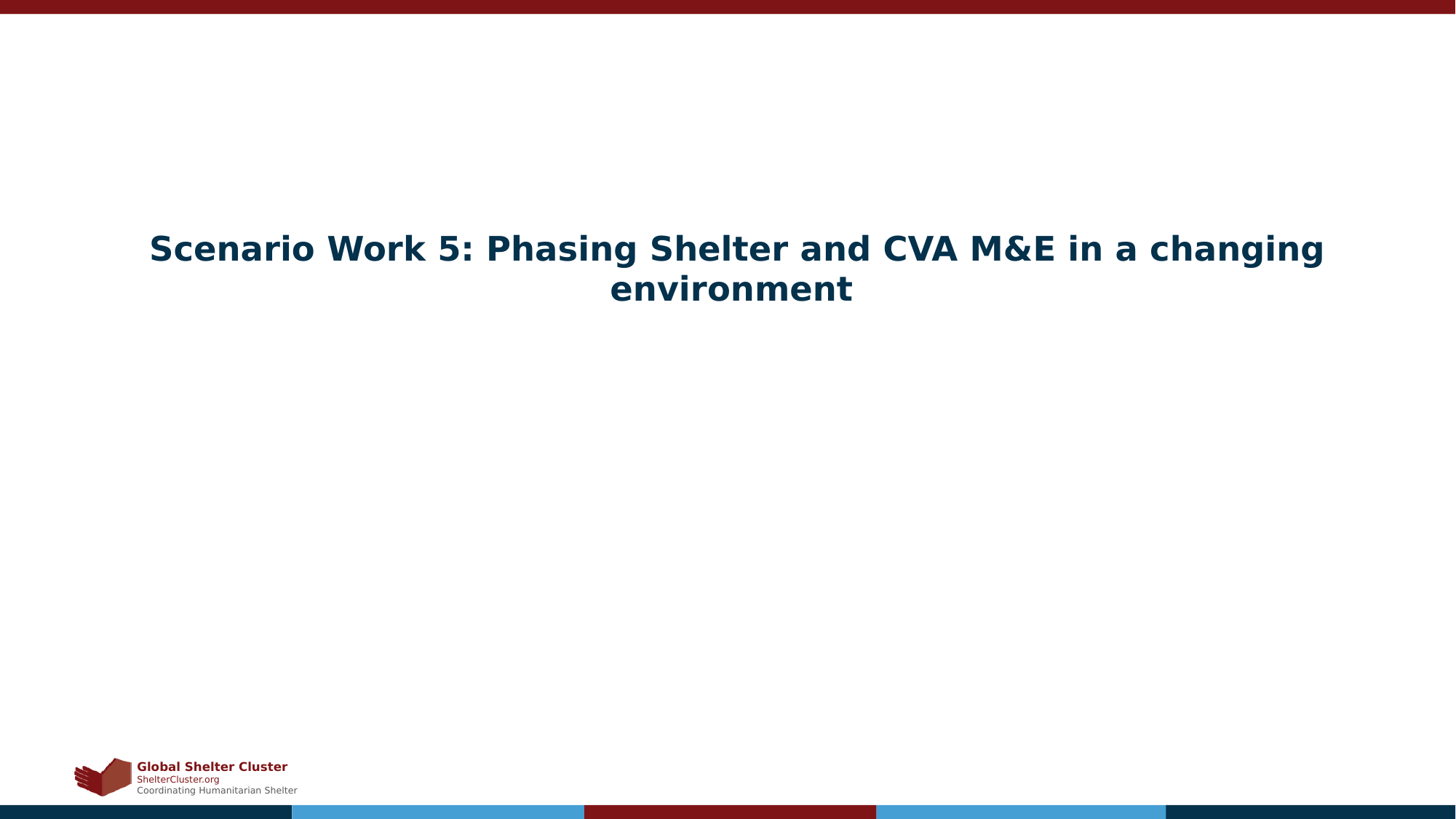

# Scenario Work 5: Phasing Shelter and CVA M&E in a changing environment